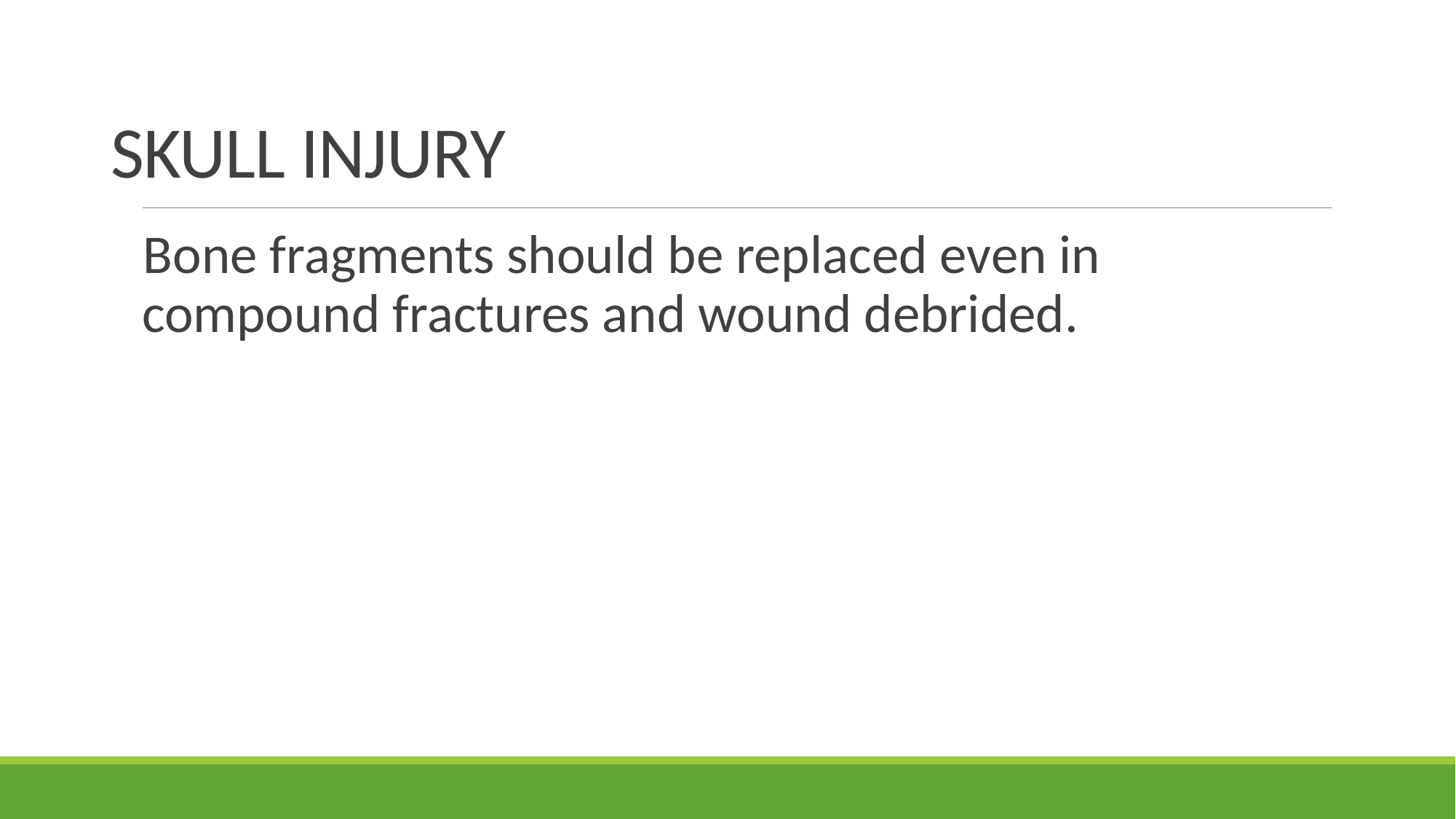

# SKULL INJURY
Bone fragments should be replaced even in compound fractures and wound debrided.